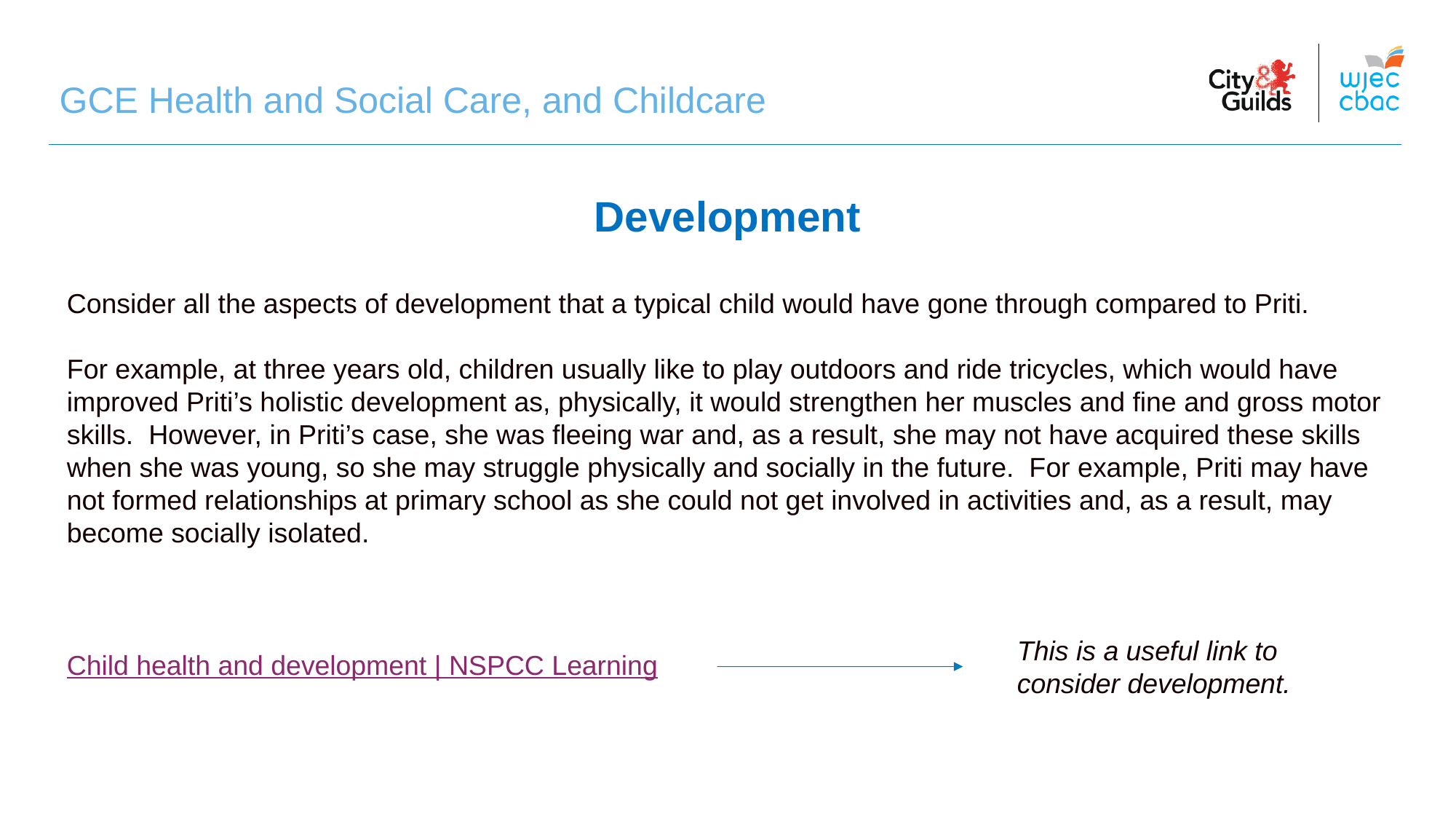

GCE Health and Social Care, and Childcare
Development
Consider all the aspects of development that a typical child would have gone through compared to Priti.

For example, at three years old, children usually like to play outdoors and ride tricycles, which would have  improved Priti’s holistic development as, physically, it would strengthen her muscles and fine and gross motor skills.  However, in Priti’s case, she was fleeing war and, as a result, she may not have acquired these skills when she was young, so she may struggle physically and socially in the future.  For example, Priti may have not formed relationships at primary school as she could not get involved in activities and, as a result, may become socially isolated.
This is a useful link to consider development.
Child health and development | NSPCC Learning